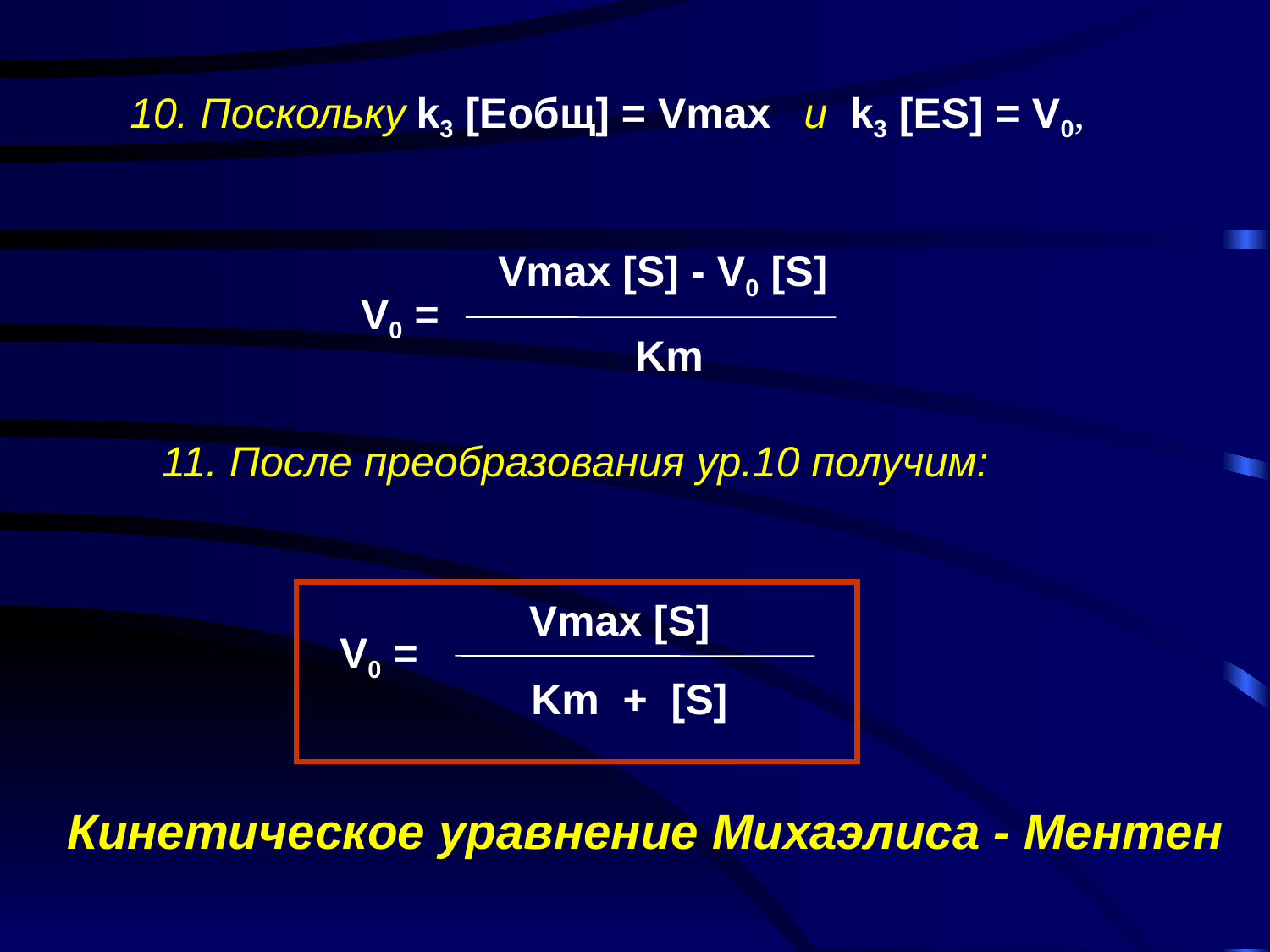

10. Поскольку k3 [Eобщ] = Vmax   и  k3 [ES] = V0,
Vmax [S] - V0 [S]
V0 =

Km
11. После преобразования ур.10 получим:

Vmax [S]
V0 =

Km  +  [S]
Кинетическое уравнение Михаэлиса - Ментен